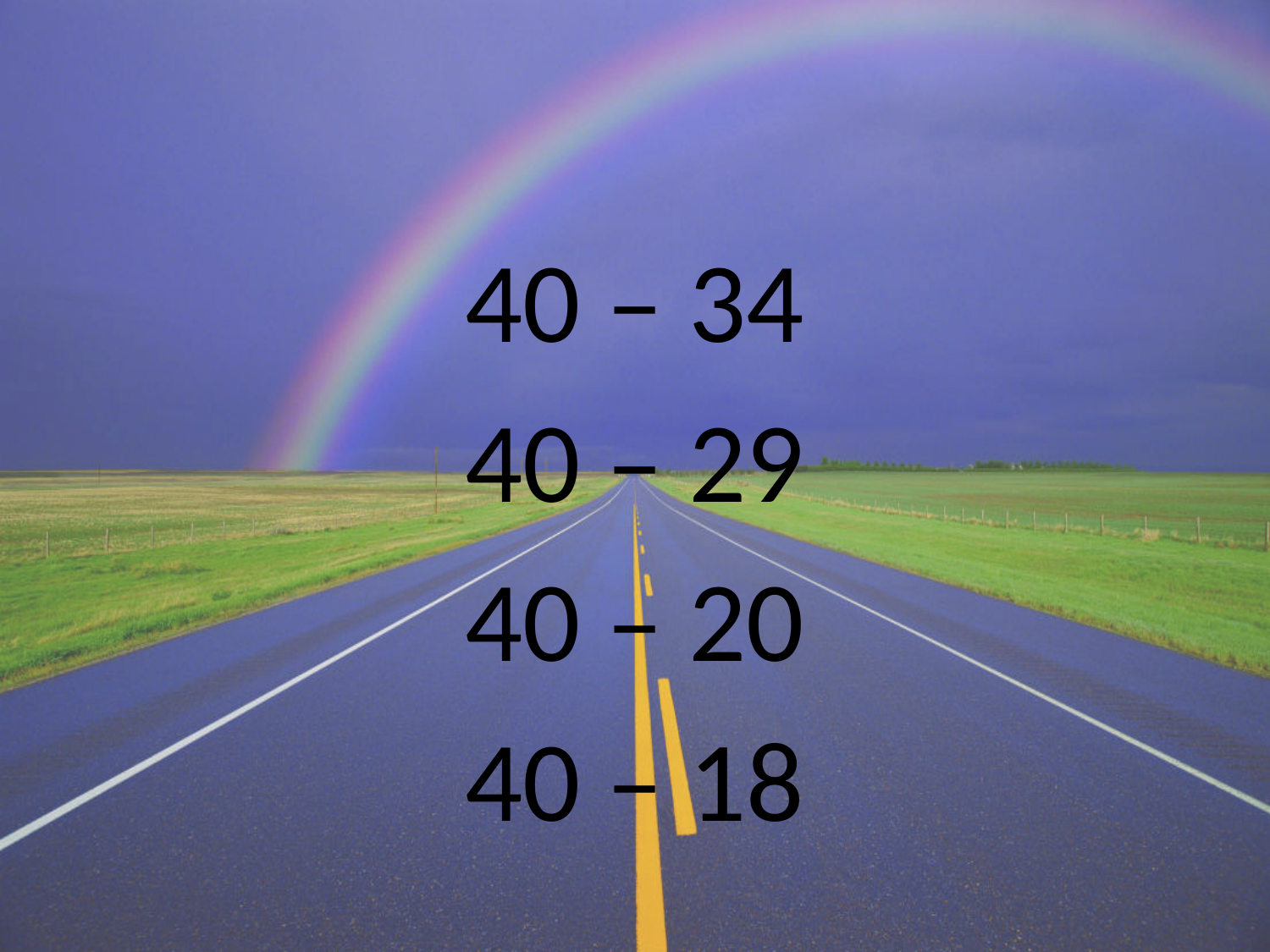

40 – 34
40 – 29
40 – 20
40 – 18